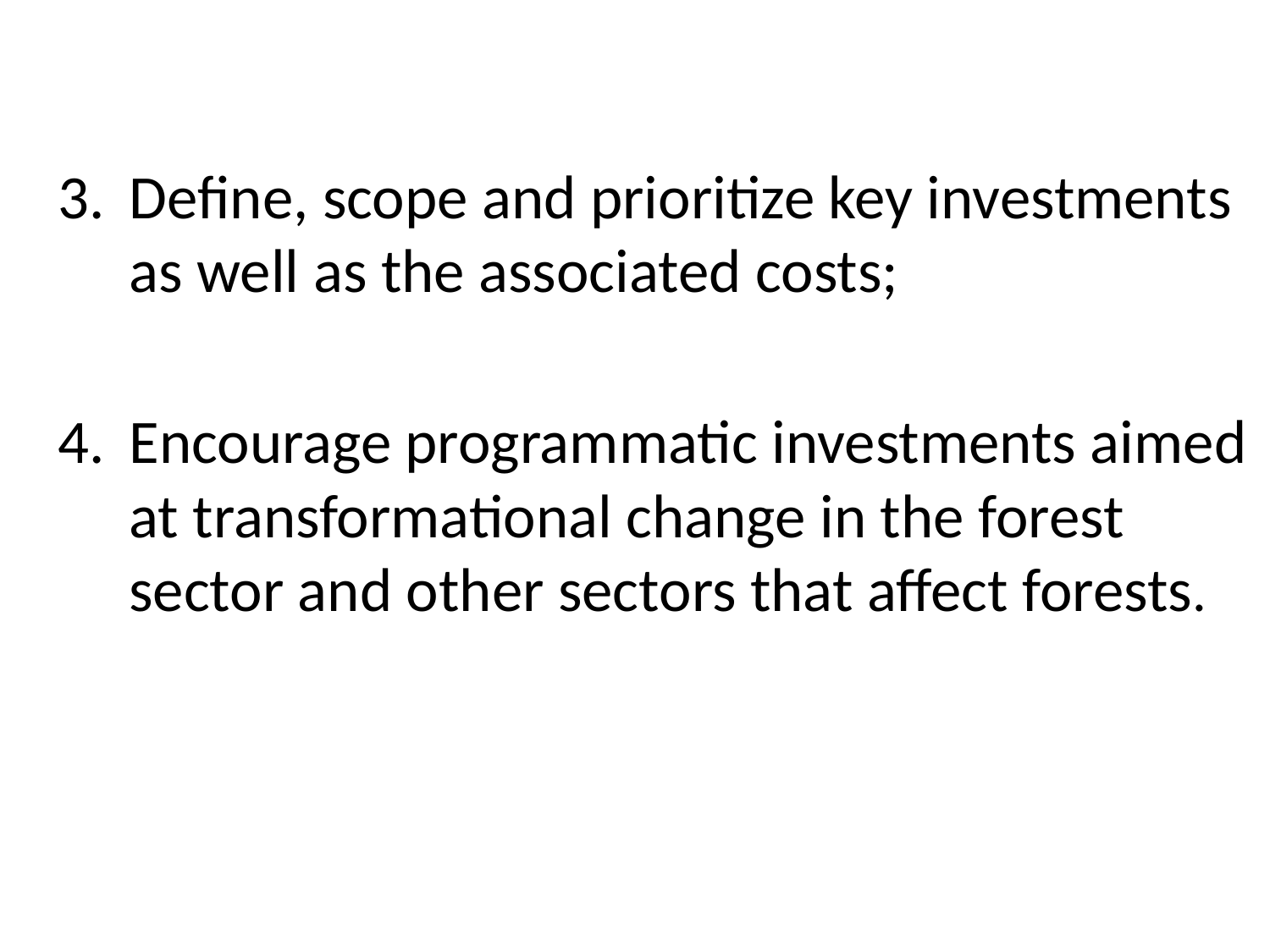

Define, scope and prioritize key investments as well as the associated costs;

Encourage programmatic investments aimed at transformational change in the forest sector and other sectors that affect forests.